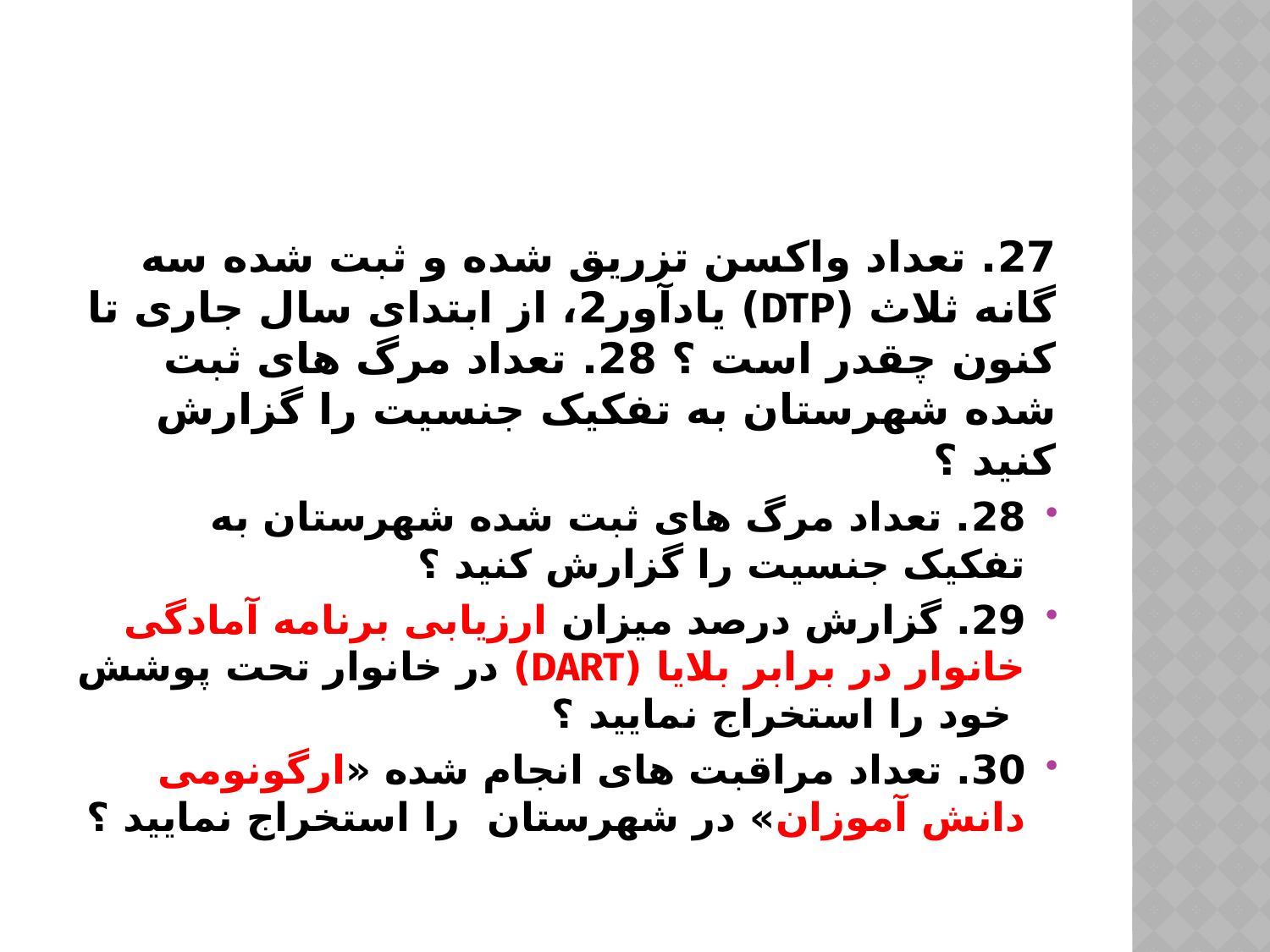

27. تعداد واکسن تزریق شده و ثبت شده سه گانه ثلاث (DTP) یادآور2، از ابتدای سال جاری تا کنون چقدر است ؟ 28. تعداد مرگ های ثبت شده شهرستان به تفکیک جنسیت را گزارش کنید ؟
28. تعداد مرگ های ثبت شده شهرستان به تفکیک جنسیت را گزارش کنید ؟
29. گزارش درصد میزان ارزیابی برنامه آمادگی خانوار در برابر بلایا (DART) در خانوار تحت پوشش  خود را استخراج نمایید ؟
30. تعداد مراقبت های انجام شده «ارگونومی دانش آموزان» در شهرستان  را استخراج نمایید ؟